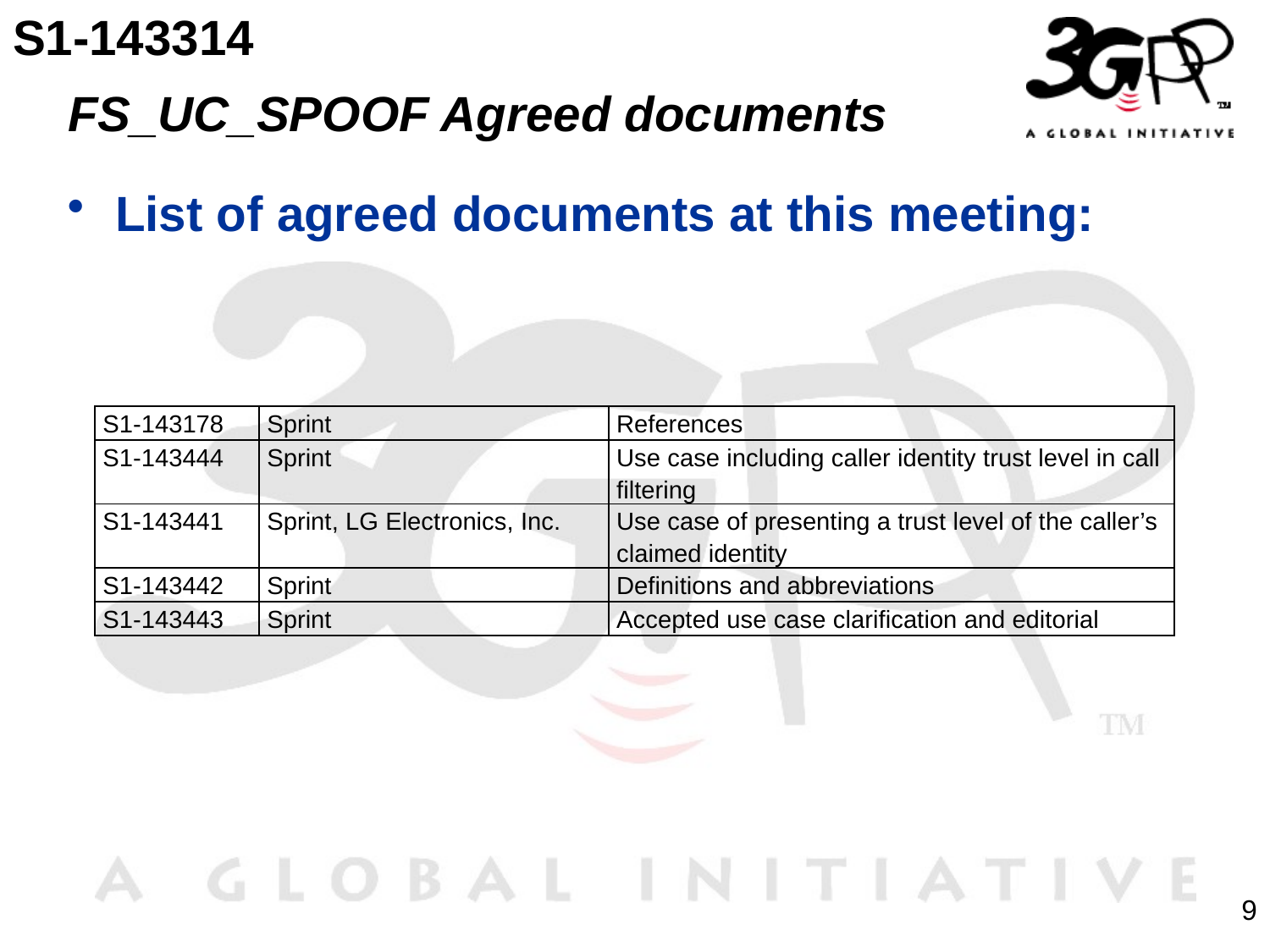

S1-143314
# FS_UC_SPOOF Agreed documents
List of agreed documents at this meeting:

| S1-143178 | Sprint | References |
| --- | --- | --- |
| S1-143444 | Sprint | Use case including caller identity trust level in call filtering |
| S1-143441 | Sprint, LG Electronics, Inc. | Use case of presenting a trust level of the caller’s claimed identity |
| S1-143442 | Sprint | Definitions and abbreviations |
| S1-143443 | Sprint | Accepted use case clarification and editorial |
9